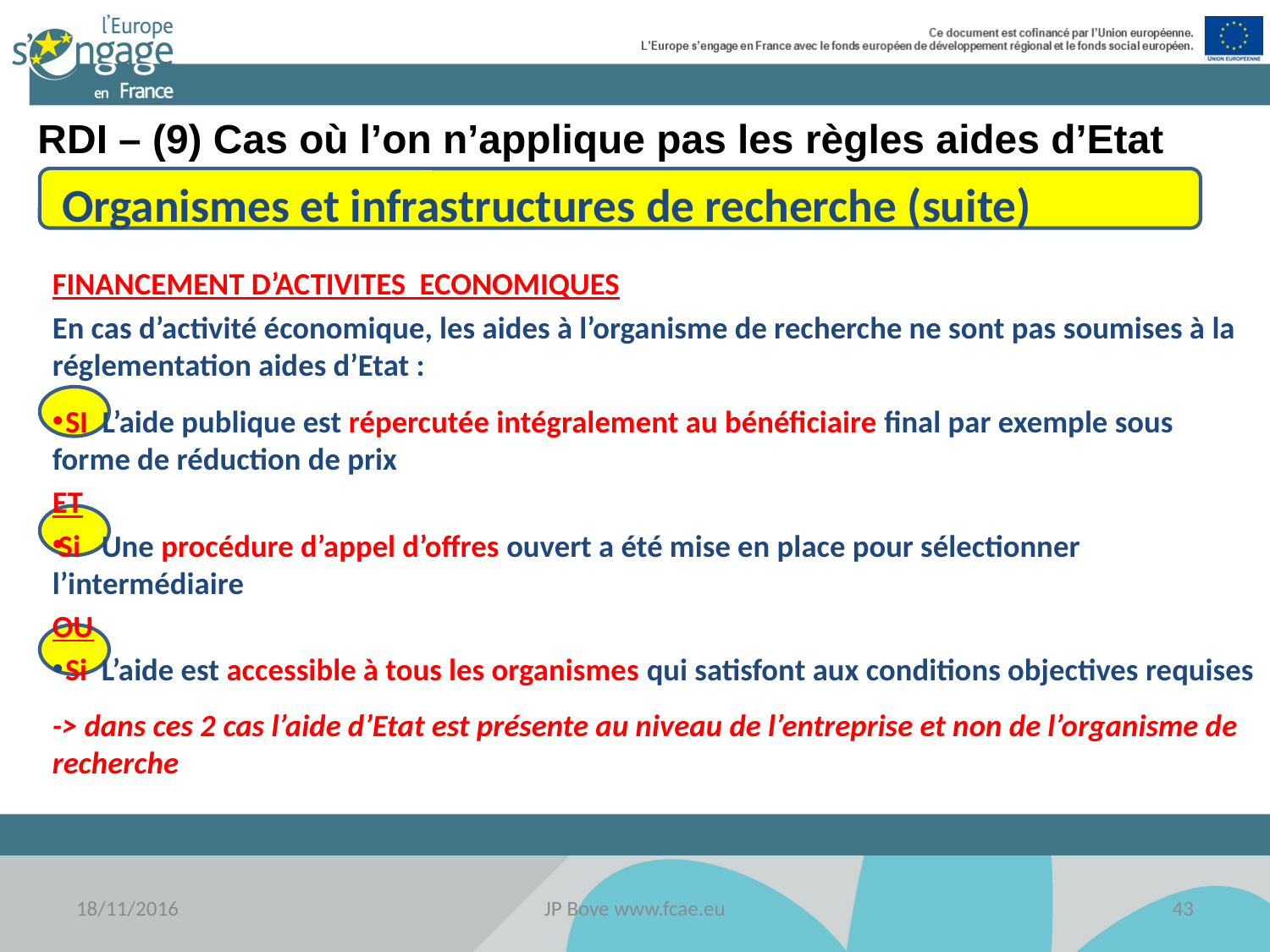

RDI – (9) Cas où l’on n’applique pas les règles aides d’Etat

Organismes et infrastructures de recherche (suite)

FINANCEMENT D’ACTIVITES  ECONOMIQUES
En cas d’activité économique, les aides à l’organisme de recherche ne sont pas soumises à la réglementation aides d’Etat :

 SI  L’aide publique est répercutée intégralement au bénéficiaire final par exemple sous forme de réduction de prix
ET
Si   Une procédure d’appel d’offres ouvert a été mise en place pour sélectionner l’intermédiaire
OU
 Si  L’aide est accessible à tous les organismes qui satisfont aux conditions objectives requises

-> dans ces 2 cas l’aide d’Etat est présente au niveau de l’entreprise et non de l’organisme de recherche

18/11/2016
JP Bove www.fcae.eu
43